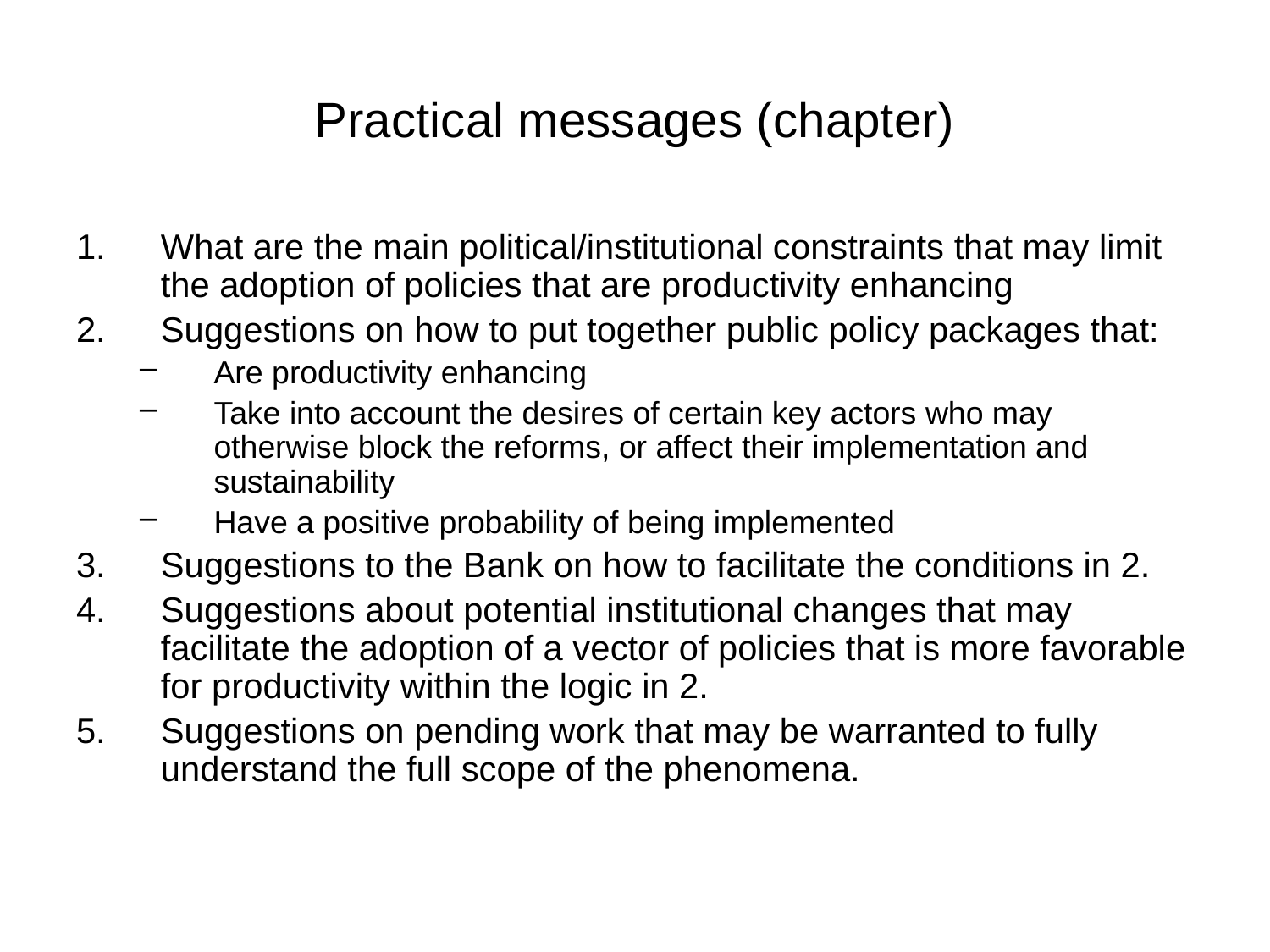

# Practical messages (chapter)
What are the main political/institutional constraints that may limit the adoption of policies that are productivity enhancing
Suggestions on how to put together public policy packages that:
Are productivity enhancing
Take into account the desires of certain key actors who may otherwise block the reforms, or affect their implementation and sustainability
Have a positive probability of being implemented
Suggestions to the Bank on how to facilitate the conditions in 2.
Suggestions about potential institutional changes that may facilitate the adoption of a vector of policies that is more favorable for productivity within the logic in 2.
Suggestions on pending work that may be warranted to fully understand the full scope of the phenomena.